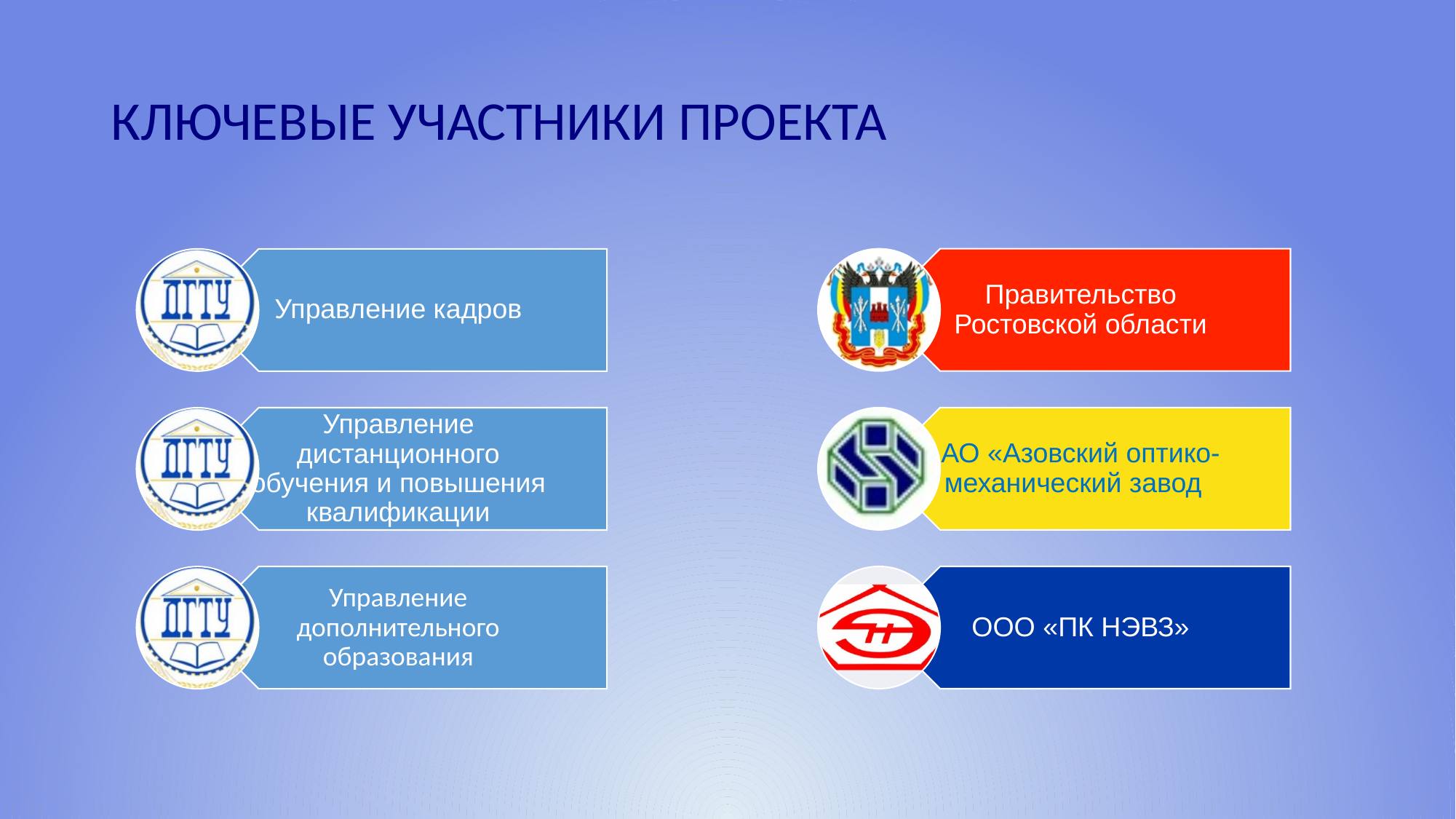

# Ключевые участники проекта

Правительство Ростовской области
АО «Азовский оптико-механический завод»
ООО «ПК НЭВЗ»
Управление кадров
Управление дистанционного обучения и повышения квалификации
Управление дополнительного образования